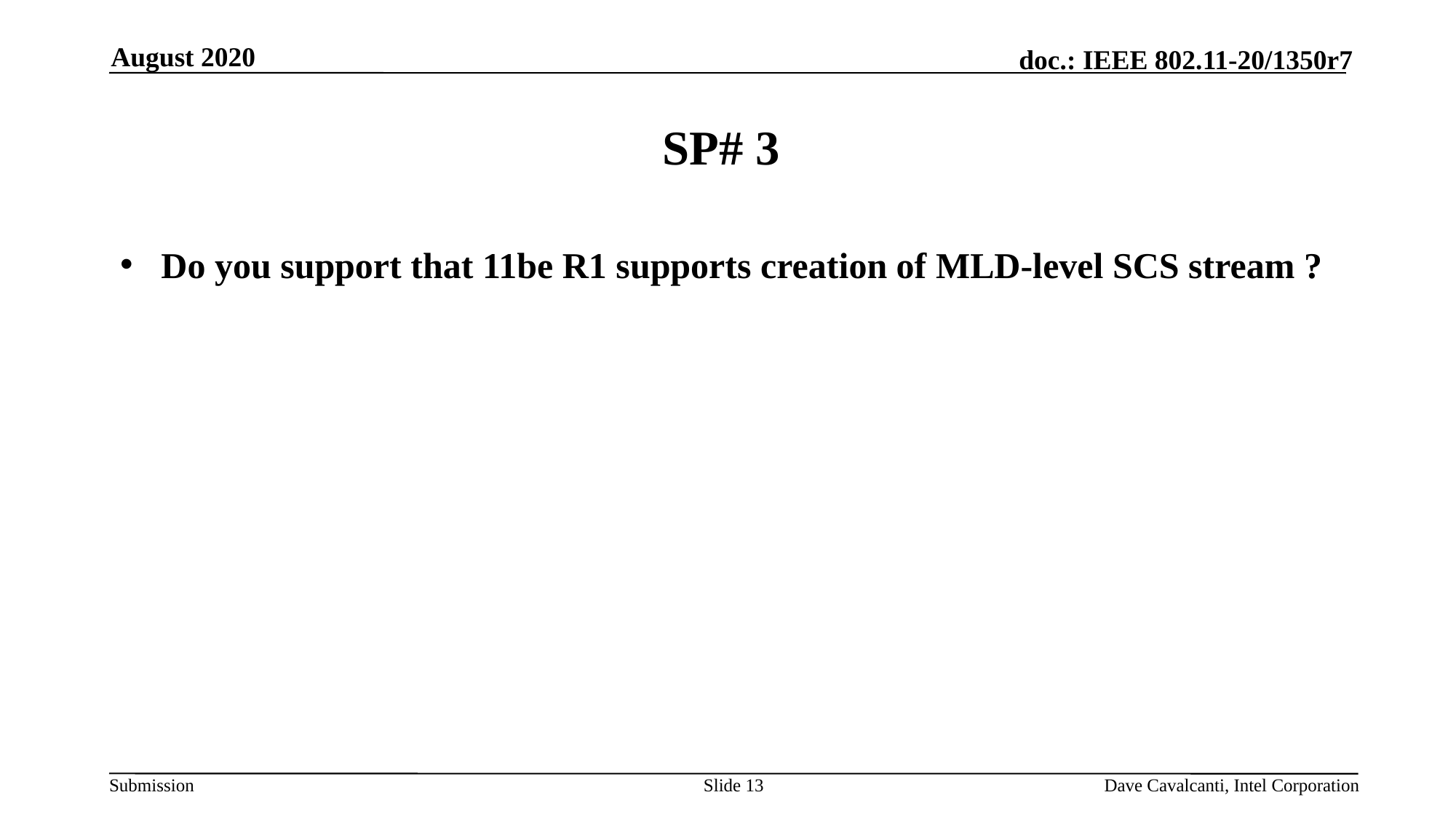

August 2020
# SP# 3
Do you support that 11be R1 supports creation of MLD-level SCS stream ?
Slide 13
Dave Cavalcanti, Intel Corporation